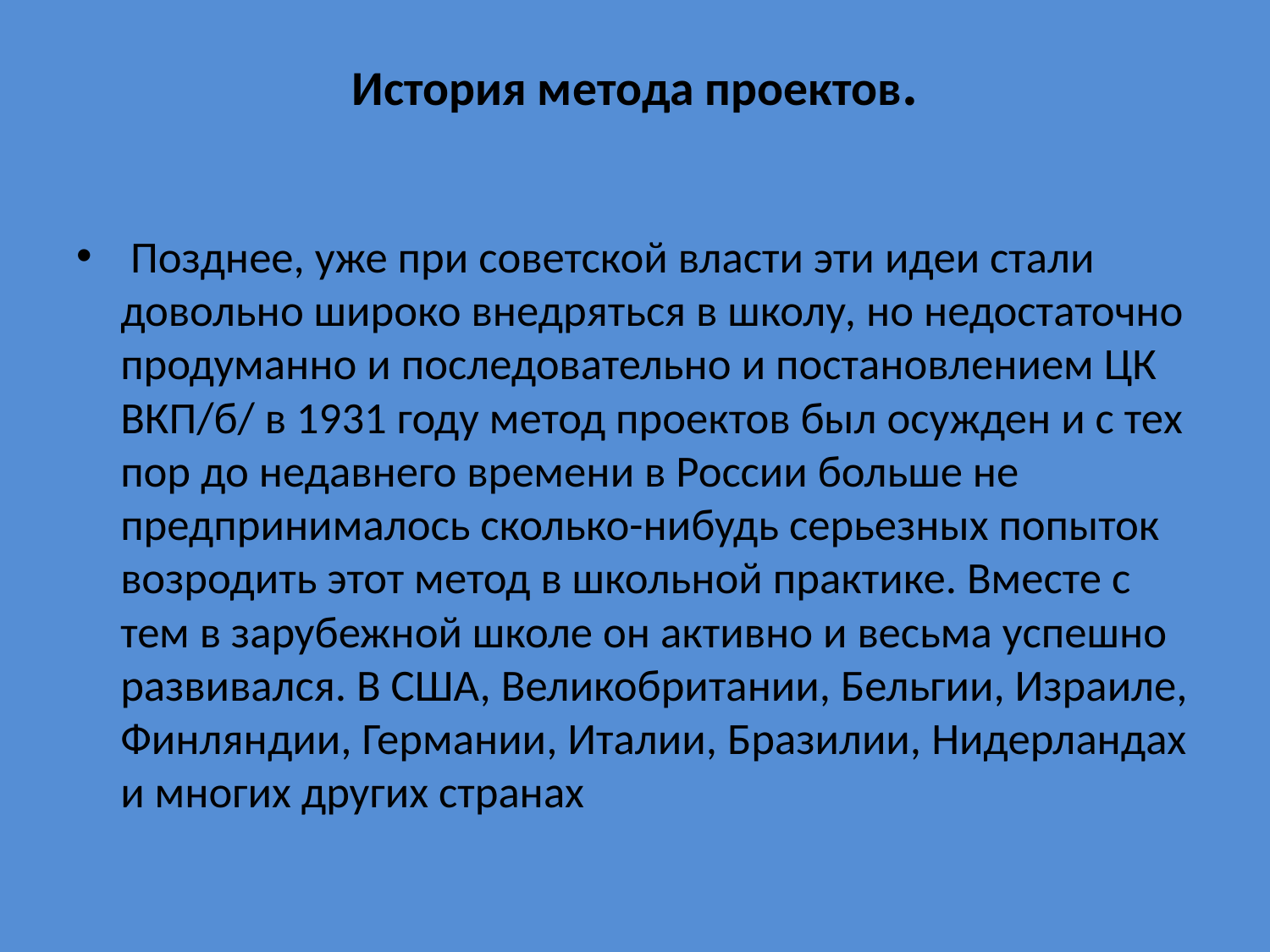

# История метода проектов.
 Позднее, уже при советской власти эти идеи стали довольно широко внедряться в школу, но недостаточно продуманно и последовательно и постановлением ЦК ВКП/б/ в 1931 году метод проектов был осужден и с тех пор до недавнего времени в России больше не предпринималось сколько-нибудь серьезных попыток возродить этот метод в школьной практике. Вместе с тем в зарубежной школе он активно и весьма успешно развивался. В США, Великобритании, Бельгии, Израиле, Финляндии, Германии, Италии, Бразилии, Нидерландах и многих других странах